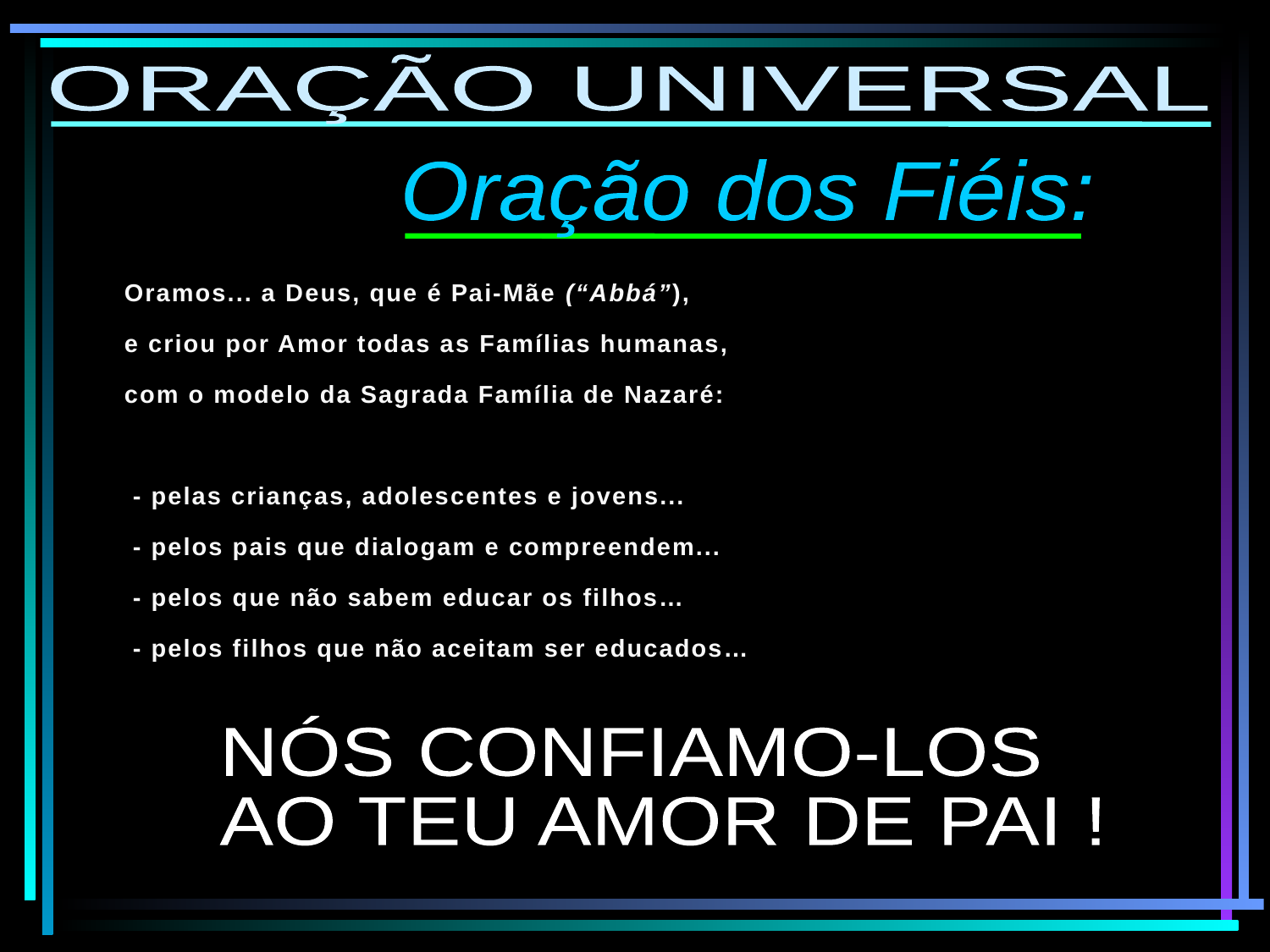

ORAÇÃO UNIVERSAL

Oração dos Fiéis:

Oramos... a Deus, que é Pai-Mãe (“Abbá”),
e criou por Amor todas as Famílias humanas,
com o modelo da Sagrada Família de Nazaré:

 - pelas crianças, adolescentes e jovens...
 - pelos pais que dialogam e compreendem...
 - pelos que não sabem educar os filhos…
 - pelos filhos que não aceitam ser educados…
NÓS CONFIAMO-LOS
AO TEU AMOR DE PAI !